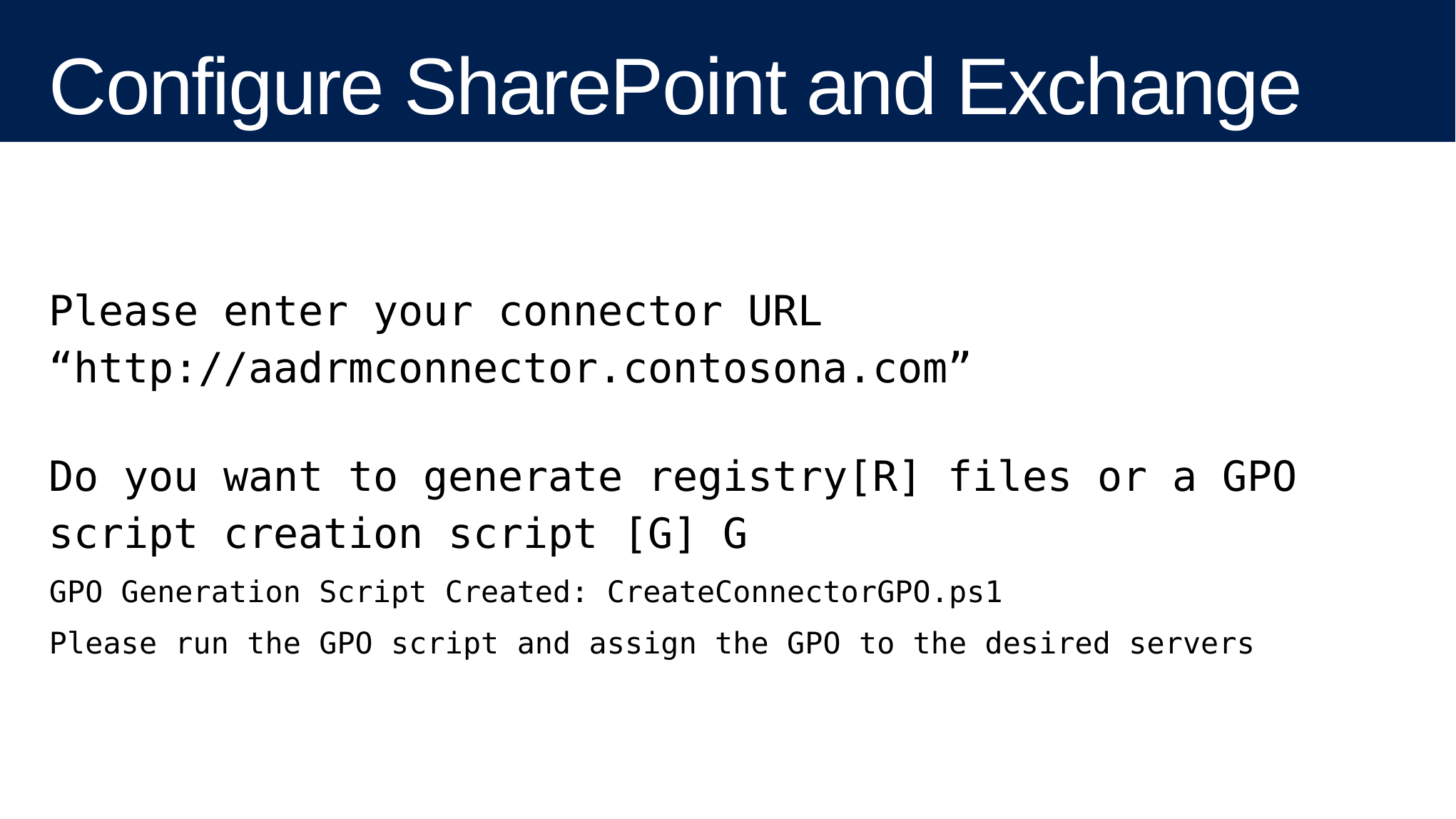

# Configure SharePoint and Exchange
ServerConfigScript.ps1
Please enter your connector URL “http://aadrmconnector.contosona.com”
Do you want to generate registry[R] files or a GPO script creation script [G] G
GPO Generation Script Created: CreateConnectorGPO.ps1
Please run the GPO script and assign the GPO to the desired servers